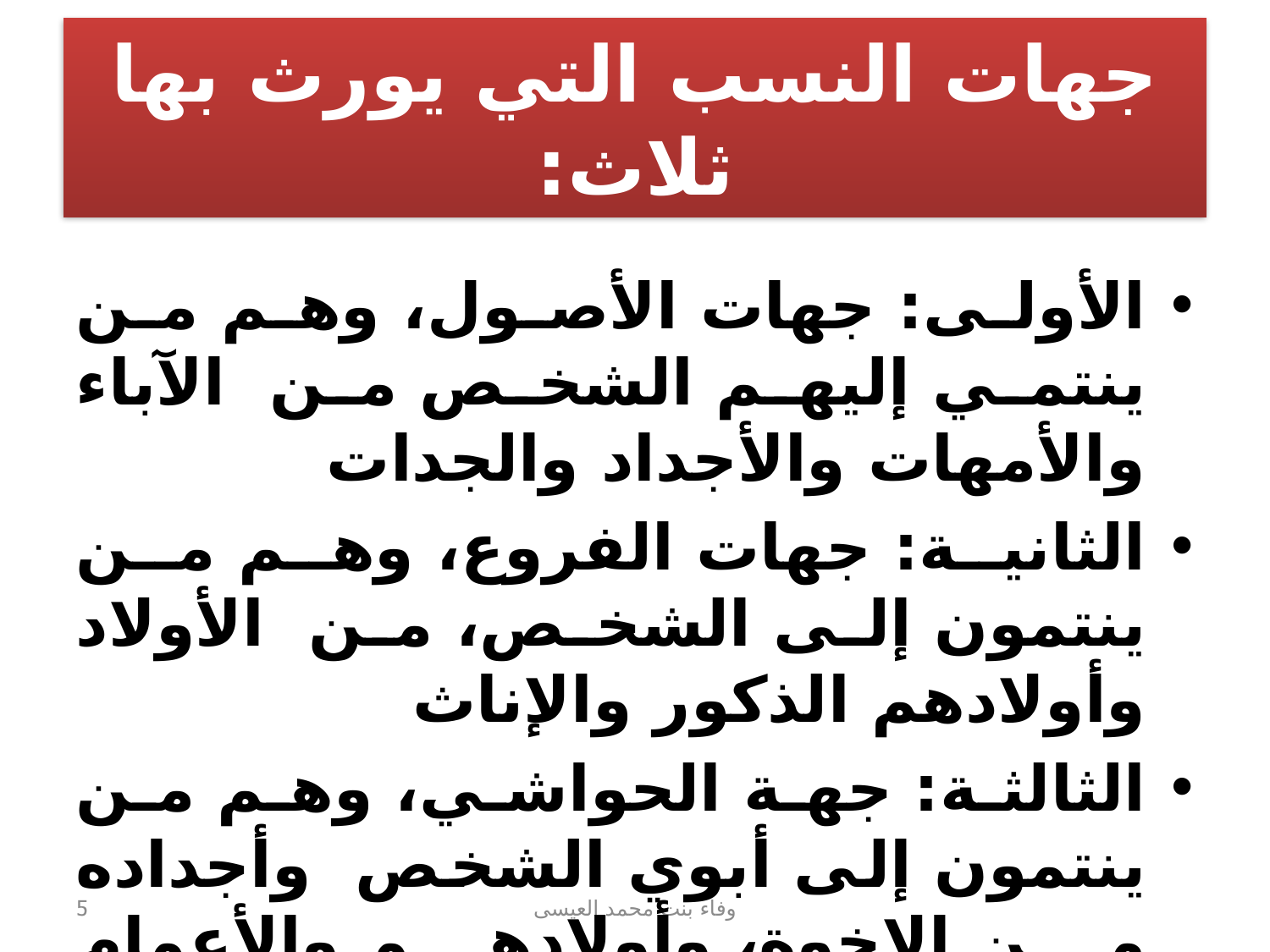

# جهات النسب التي يورث بها ثلاث:
الأولى: جهات الأصول، وهم من ينتمي إليهم الشخص من  الآباء والأمهات والأجداد والجدات
الثانية: جهات الفروع، وهم من ينتمون إلى الشخص، من  الأولاد وأولادهم الذكور والإناث
الثالثة: جهة الحواشي، وهم من ينتمون إلى أبوي الشخص  وأجداده من الإخوة، وأولادهم والأعمام وأولادهم
5
وفاء بنت محمد العيسى